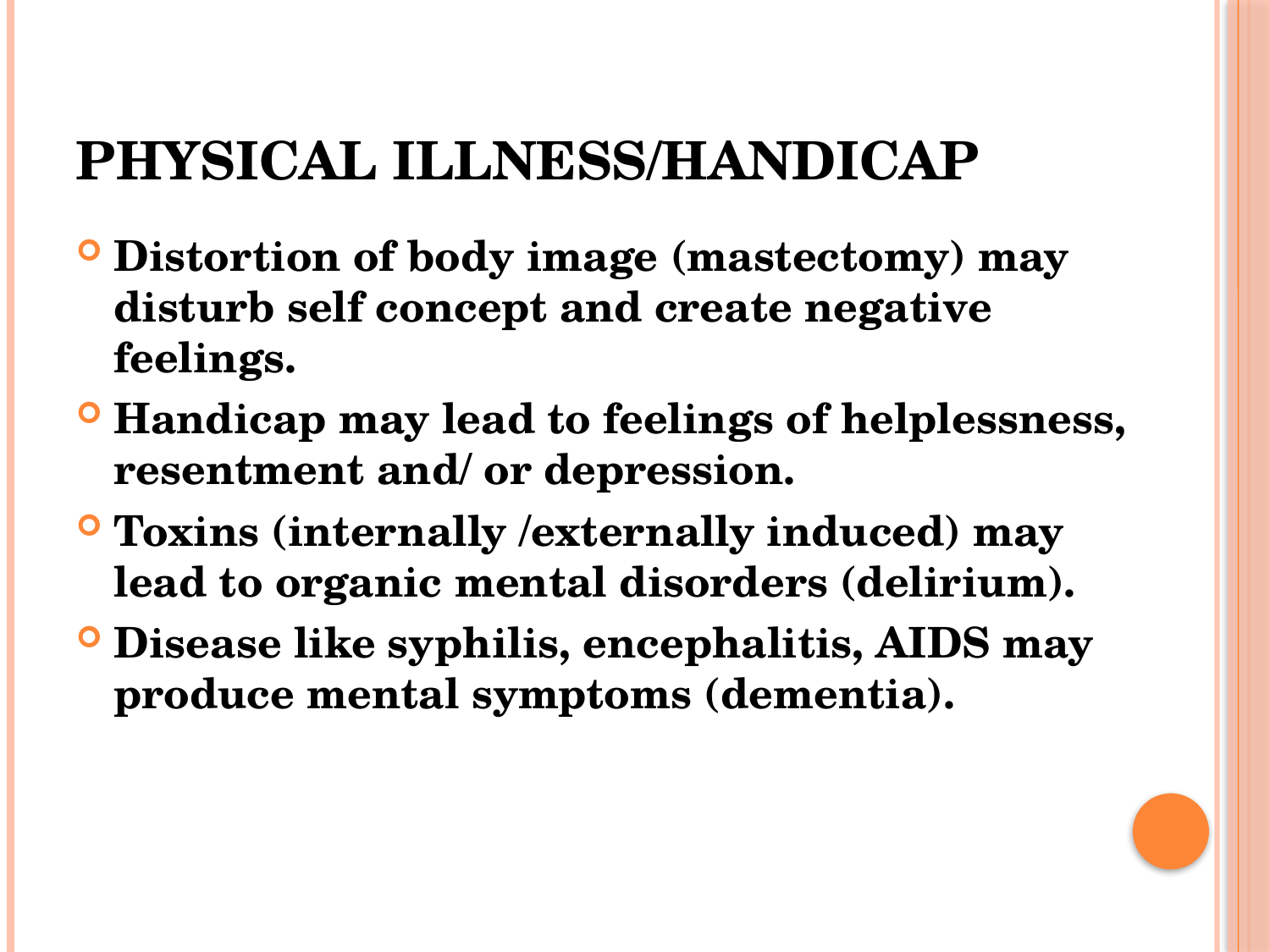

# Physical illness/handicap
Distortion of body image (mastectomy) may disturb self concept and create negative feelings.
Handicap may lead to feelings of helplessness, resentment and/ or depression.
Toxins (internally /externally induced) may lead to organic mental disorders (delirium).
Disease like syphilis, encephalitis, AIDS may produce mental symptoms (dementia).